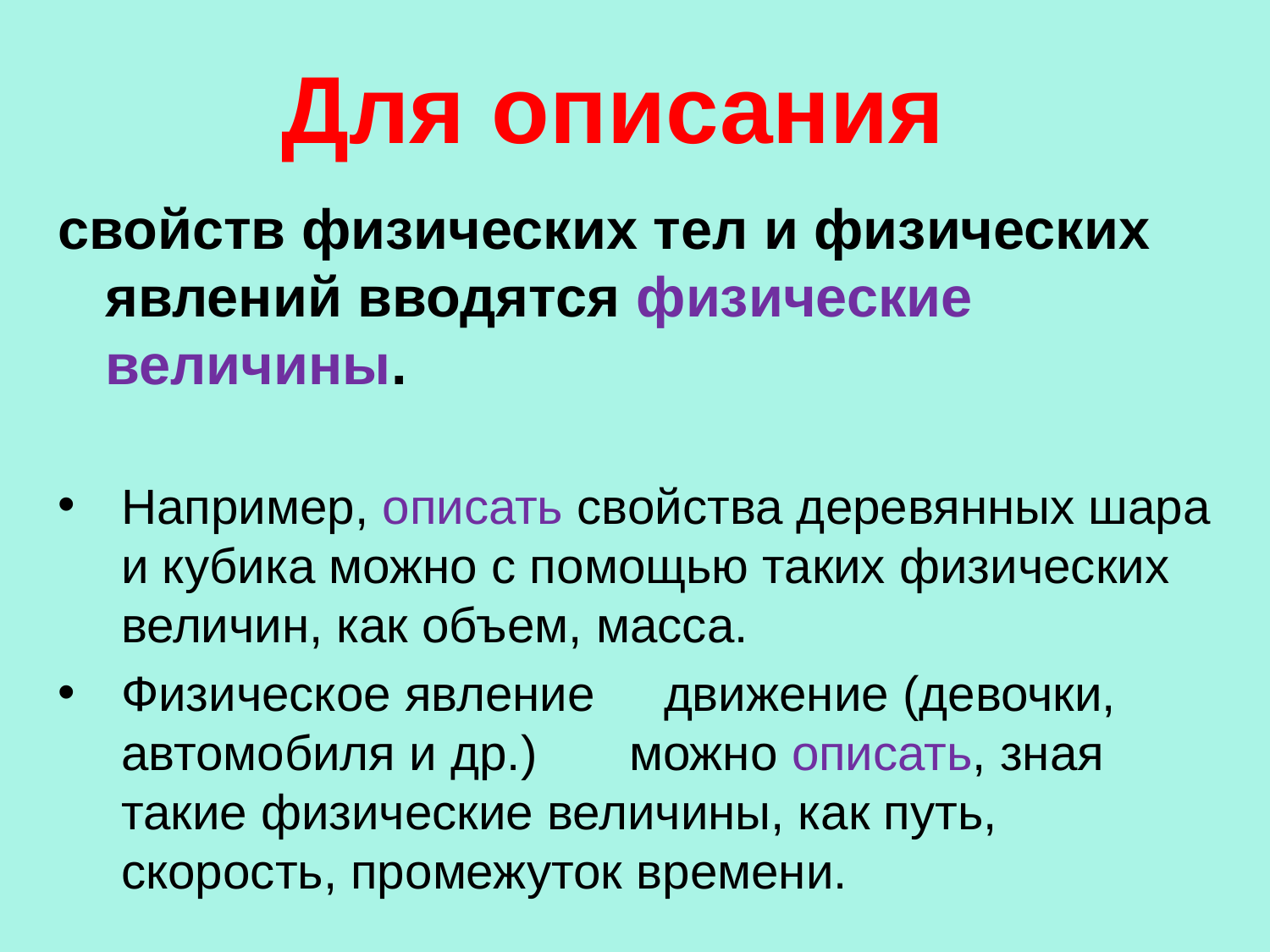

# Для описания
свойств физических тел и физических явлений вводятся физические величины.

Например, описать свойства деревянных шара и кубика можно с помощью таких физических величин, как объем, масса.
Физическое явление     движение (девочки, автомобиля и др.)	можно описать, зная такие физические величины, как путь, скорость, промежуток времени.